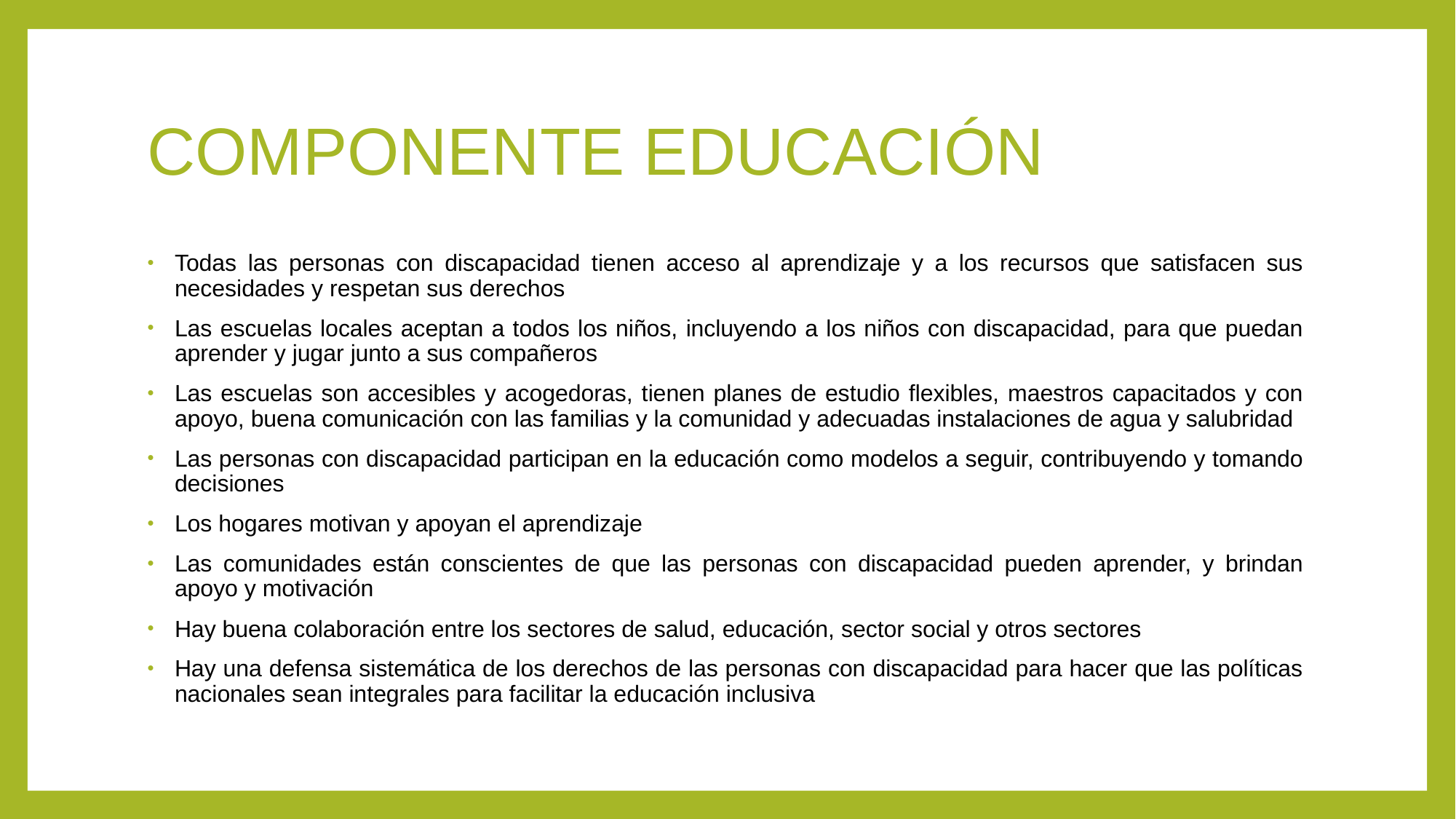

# COMPONENTE EDUCACIÓN
Todas las personas con discapacidad tienen acceso al aprendizaje y a los recursos que satisfacen sus necesidades y respetan sus derechos
Las escuelas locales aceptan a todos los niños, incluyendo a los niños con discapacidad, para que puedan aprender y jugar junto a sus compañeros
Las escuelas son accesibles y acogedoras, tienen planes de estudio ﬂexibles, maestros capacitados y con apoyo, buena comunicación con las familias y la comunidad y adecuadas instalaciones de agua y salubridad
Las personas con discapacidad participan en la educación como modelos a seguir, contribuyendo y tomando decisiones
Los hogares motivan y apoyan el aprendizaje
Las comunidades están conscientes de que las personas con discapacidad pueden aprender, y brindan apoyo y motivación
Hay buena colaboración entre los sectores de salud, educación, sector social y otros sectores
Hay una defensa sistemática de los derechos de las personas con discapacidad para hacer que las políticas nacionales sean integrales para facilitar la educación inclusiva